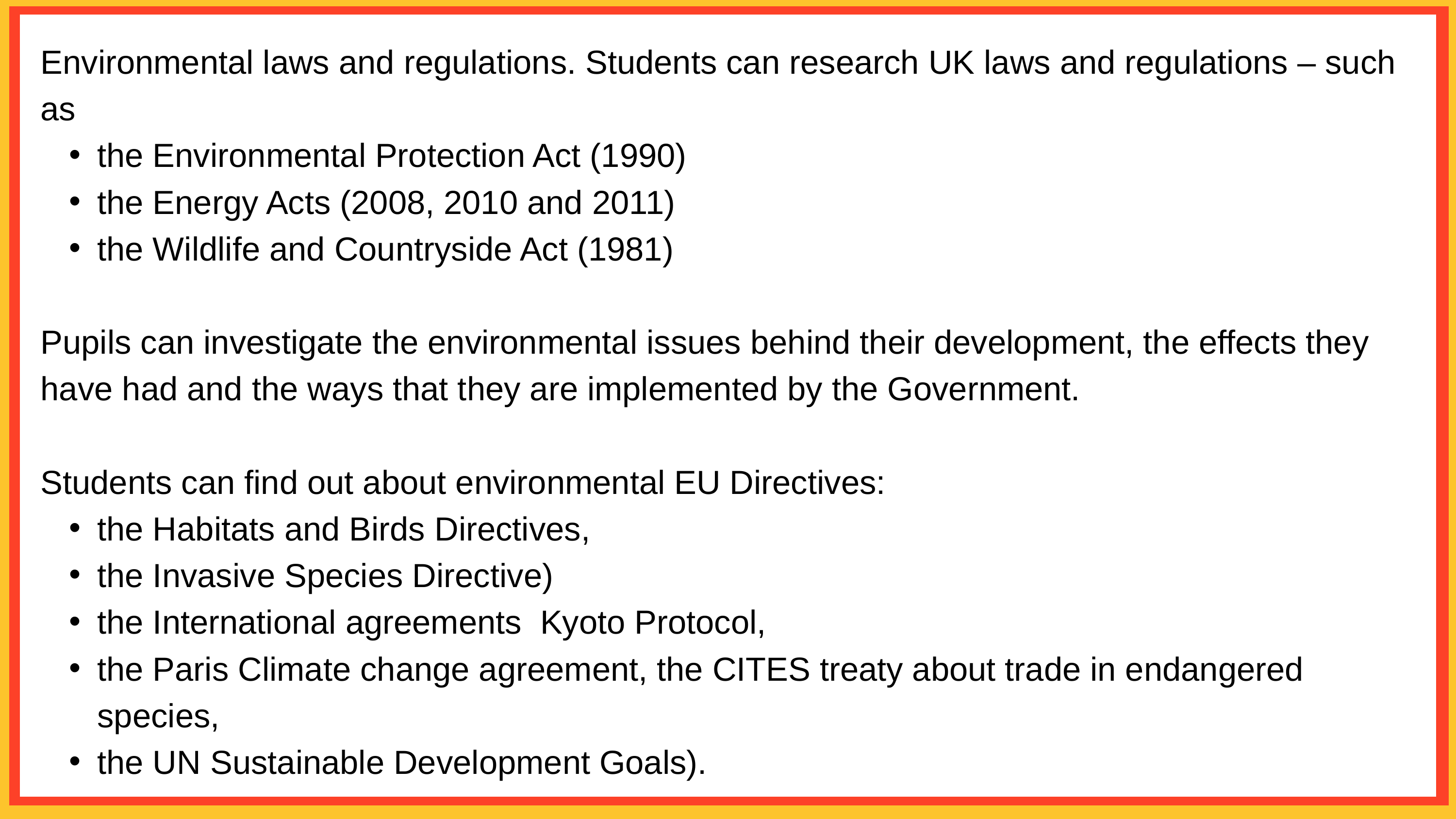

Environmental laws and regulations. Students can research UK laws and regulations – such as
the Environmental Protection Act (1990)
the Energy Acts (2008, 2010 and 2011)
the Wildlife and Countryside Act (1981)

Pupils can investigate the environmental issues behind their development, the effects they have had and the ways that they are implemented by the Government.

Students can find out about environmental EU Directives:
the Habitats and Birds Directives,
the Invasive Species Directive)
the International agreements  Kyoto Protocol,
the Paris Climate change agreement, the CITES treaty about trade in endangered species,
the UN Sustainable Development Goals).